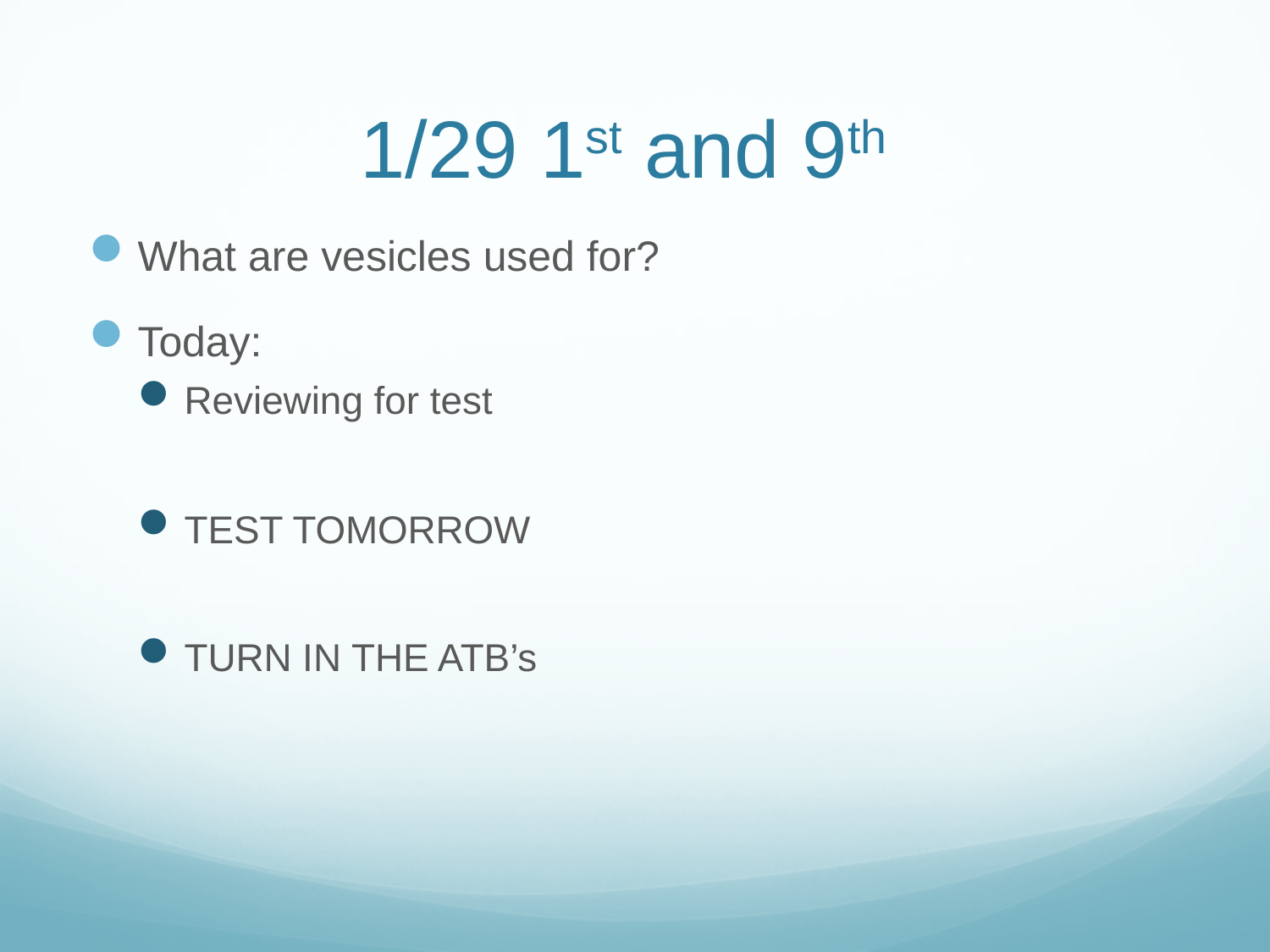

# 1/29 1st and 9th
What are vesicles used for?
Today:
Reviewing for test

TEST TOMORROW

TURN IN THE ATB’s